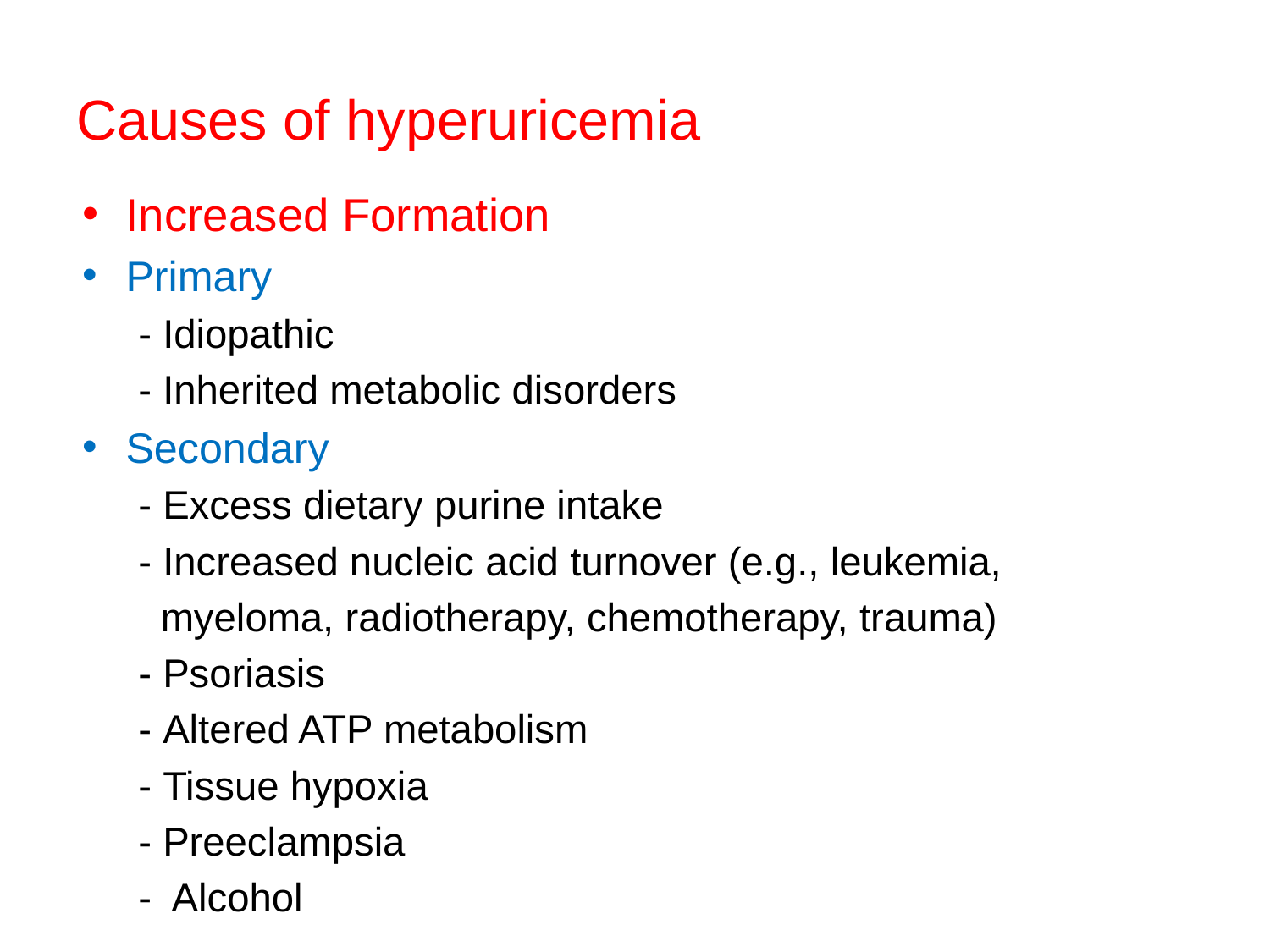

# Causes of hyperuricemia
Increased Formation
Primary
     - Idiopathic
     - Inherited metabolic disorders
Secondary
     - Excess dietary purine intake
     - Increased nucleic acid turnover (e.g., leukemia,
       myeloma, radiotherapy, chemotherapy, trauma)
     - Psoriasis
     - Altered ATP metabolism
     - Tissue hypoxia
     - Preeclampsia
     -  Alcohol